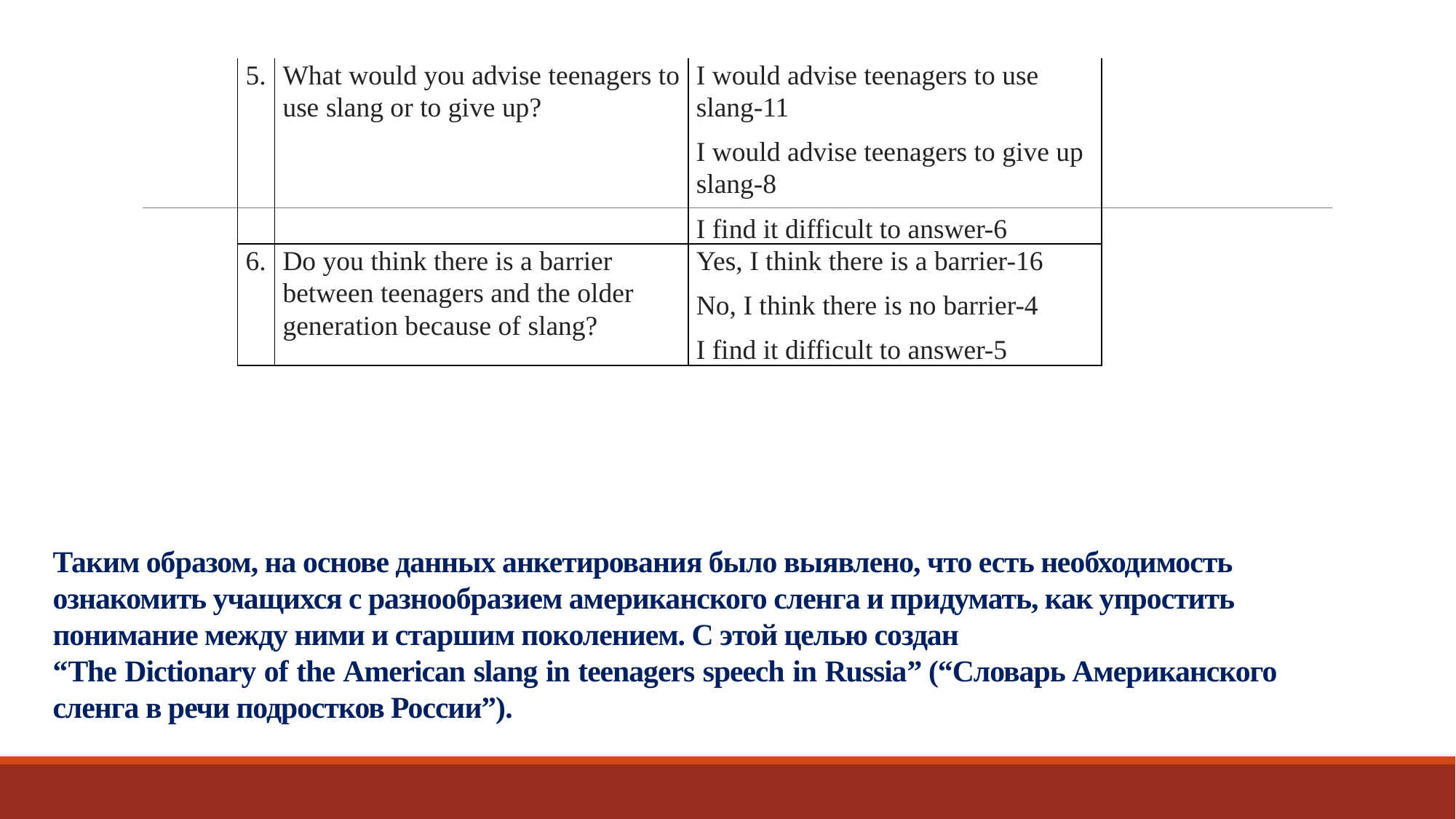

| 5. | What would you advise teenagers to use slang or to give up? | I would advise teenagers to use slang-11 I would advise teenagers to give up slang-8 I find it difficult to answer-6 |
| --- | --- | --- |
| 6. | Do you think there is a barrier between teenagers and the older generation because of slang? | Yes, I think there is a barrier-16 No, I think there is no barrier-4 I find it difficult to answer-5 |
Таким образом, на основе данных анкетирования было выявлено, что есть необходимость ознакомить учащихся с разнообразием американского сленга и придумать, как упростить понимание между ними и старшим поколением. С этой целью создан “The Dictionary of the American slang in teenagers speech in Russia” (“Словарь Американского сленга в речи подростков России”).
#